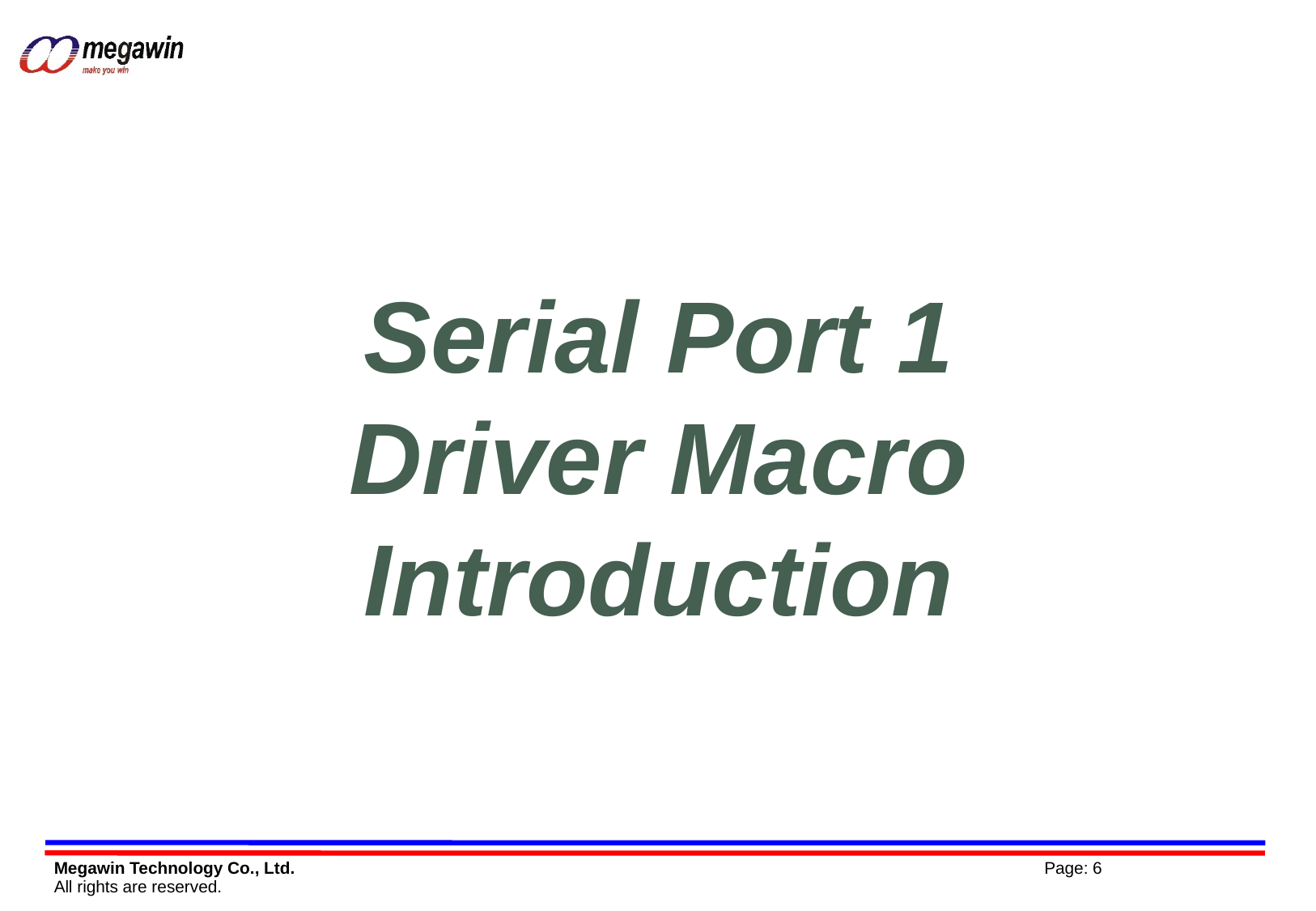

# Serial Port 1 Driver Macro Introduction